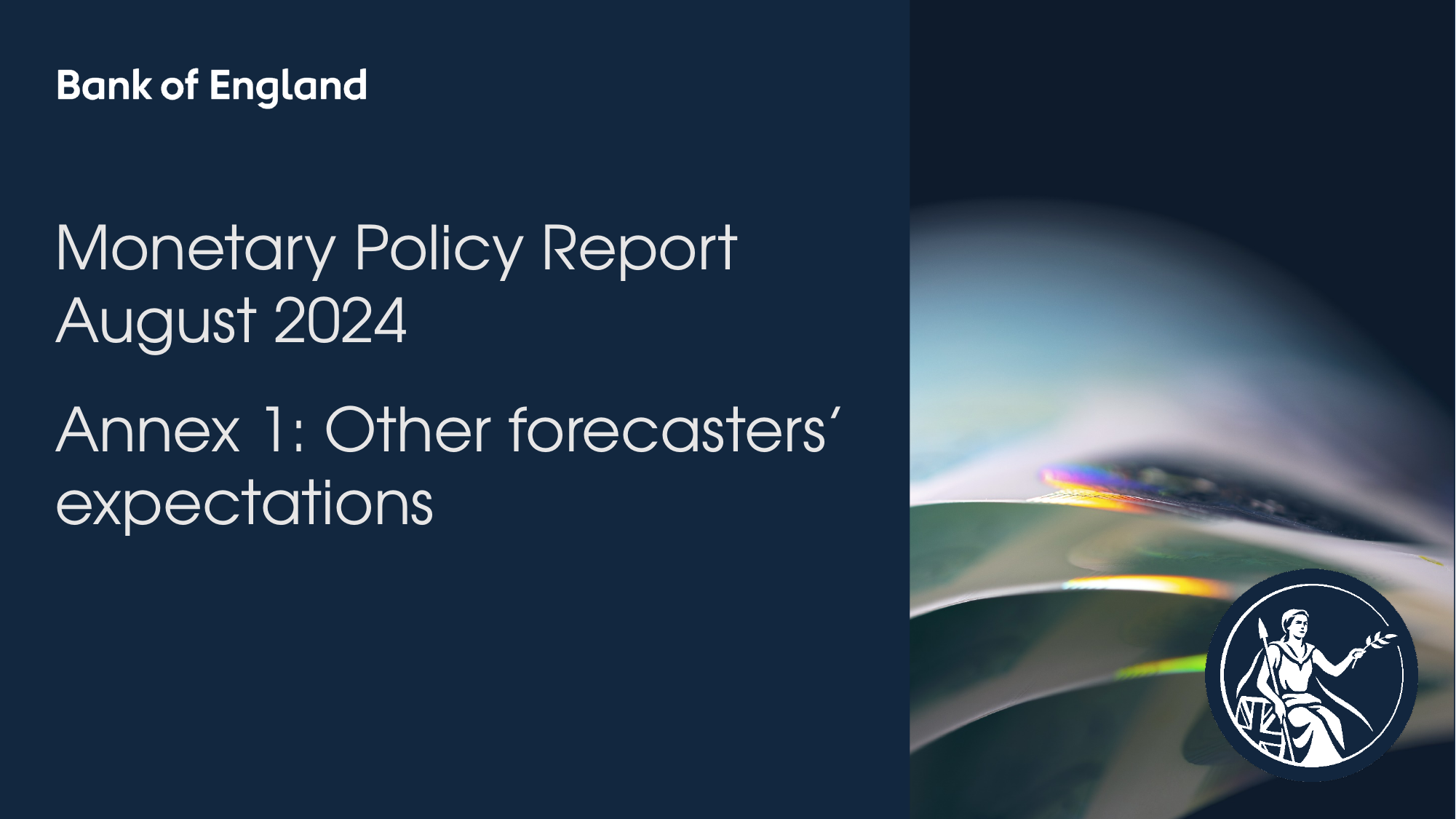

Monetary Policy Report
August 2024
Annex 1: Other forecasters’ expectations